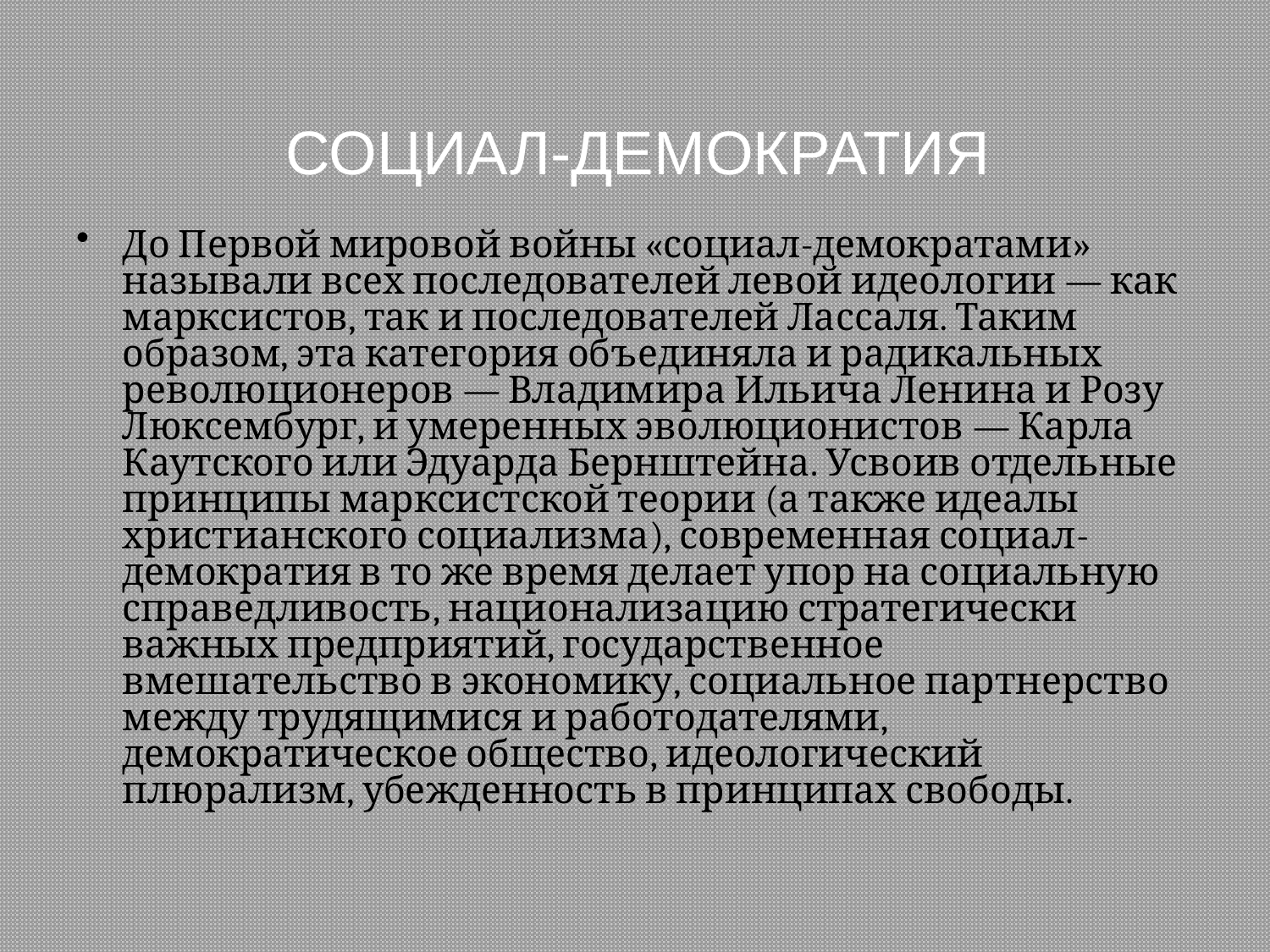

До Первой мировой войны «социал-демократами» называли всех последователей левой идеологии — как марксистов, так и последователей Лассаля. Таким образом, эта категория объединяла и радикальных революционеров — Владимира Ильича Ленина и Розу Люксембург, и умеренных эволюционистов — Карла Каутского или Эдуарда Бернштейна. Усвоив отдельные принципы марксистской теории (а также идеалы христианского социализма), современная социал-демократия в то же время делает упор на социальную справедливость, национализацию стратегически важных предприятий, государственное вмешательство в экономику, социальное партнерство между трудящимися и работодателями, демократическое общество, идеологический плюрализм, убежденность в принципах свободы.

СОЦИАЛ-ДЕМОКРАТИЯ